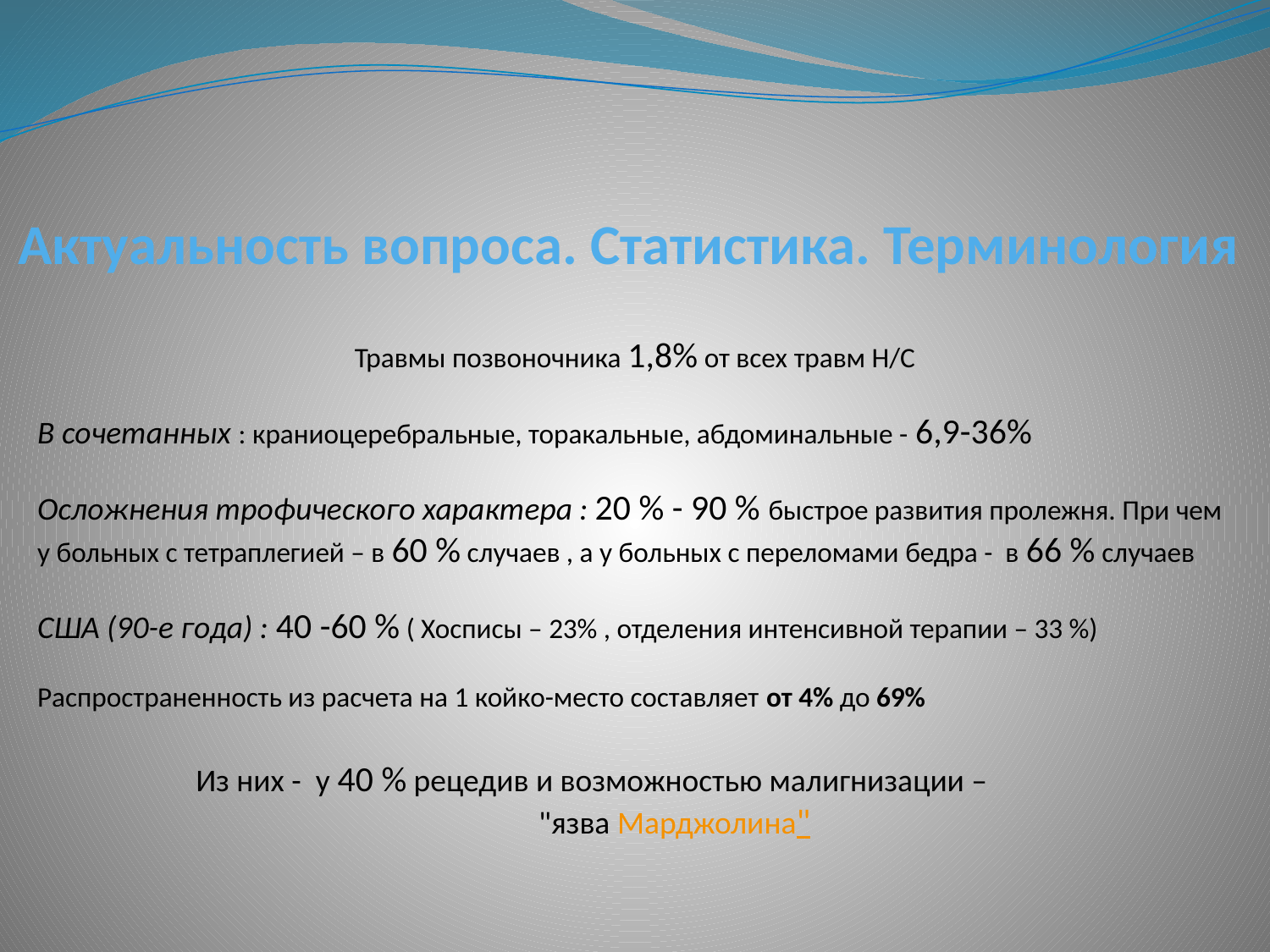

# Актуальность вопроса. Статистика. Терминология
Травмы позвоночника 1,8% от всех травм Н/С

В сочетанных : краниоцеребральные, торакальные, абдоминальные - 6,9-36%

Осложнения трофического характера : 20 % - 90 % быстрое развития пролежня. При чем у больных с тетраплегией – в 60 % случаев , а у больных с переломами бедра -  в 66 % случаев

США (90-е года) : 40 -60 % ( Хосписы – 23% , отделения интенсивной терапии – 33 %)

Распространенность из расчета на 1 койко-место составляет от 4% до 69%

      Из них -  у 40 % рецедив и возможностью малигнизации –                              "язва Марджолина"